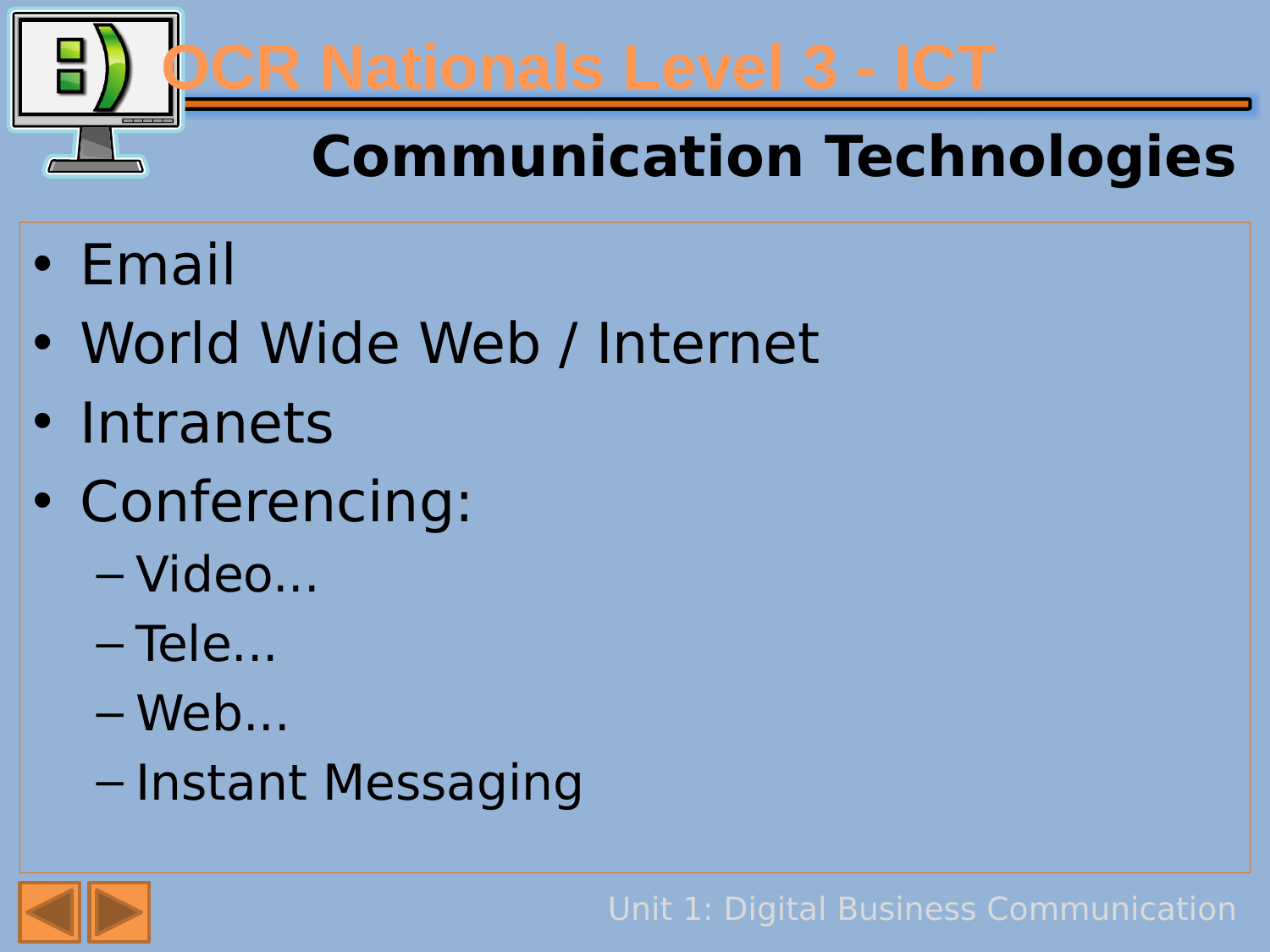

# Communication Technologies
Email
World Wide Web / Internet
Intranets
Conferencing:
Video...
Tele...
Web...
Instant Messaging